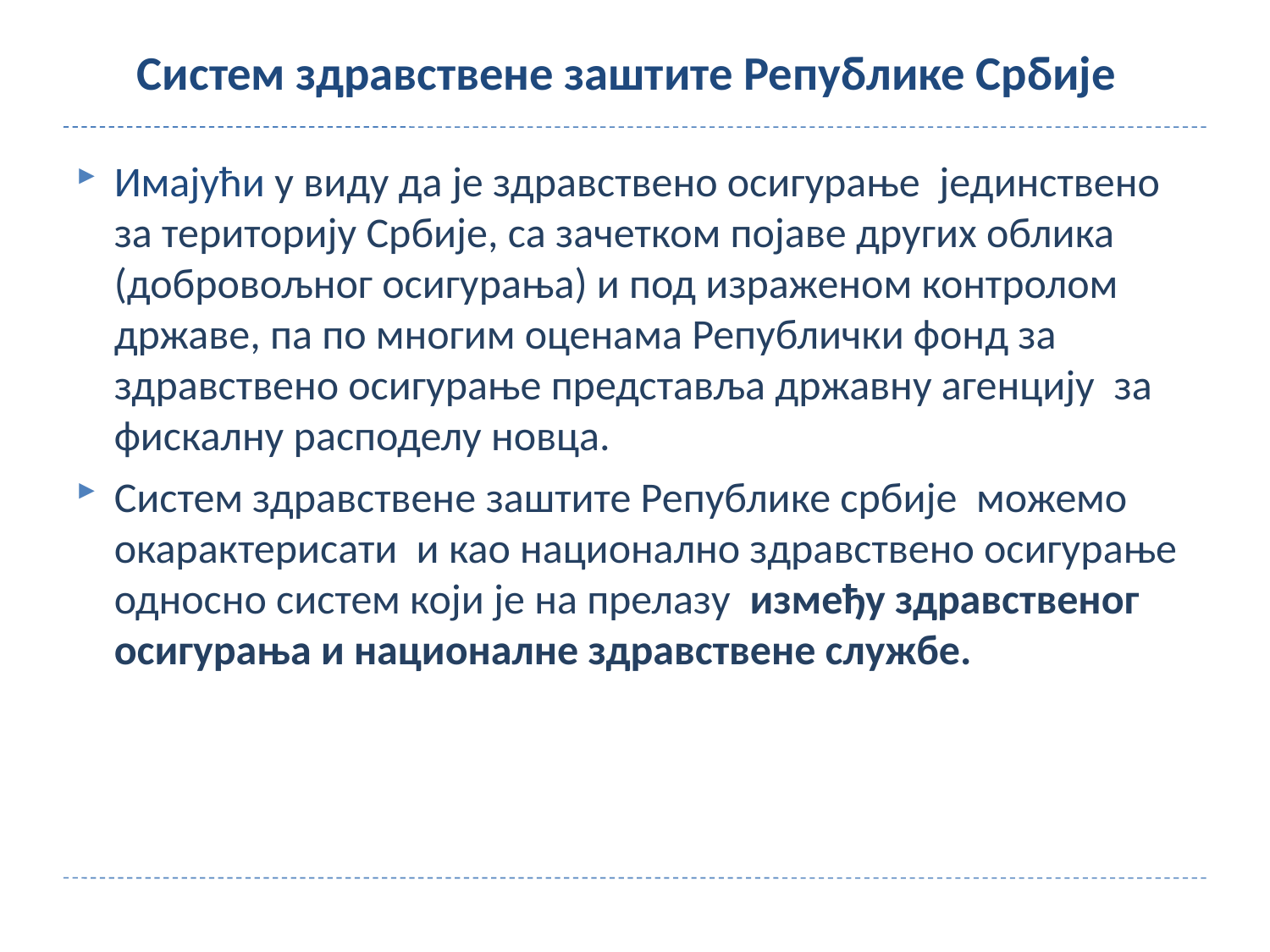

# Систем здравствене заштите Републике Србије
Имајући у виду да је здравствено осигурање  јединствено за територију Србије, са зачетком појаве других облика (добровољног осигурања) и под израженом контролом државе, па по многим оценама Републички фонд за здравствено осигурање представља државну агенцију  за фискалну расподелу новца.
Систем здравствене заштите Републике србије  можемо окарактерисати  и као национално здравствено осигурање односно систем који је на прелазу  између здравственог осигурања и националне здравствене службе.